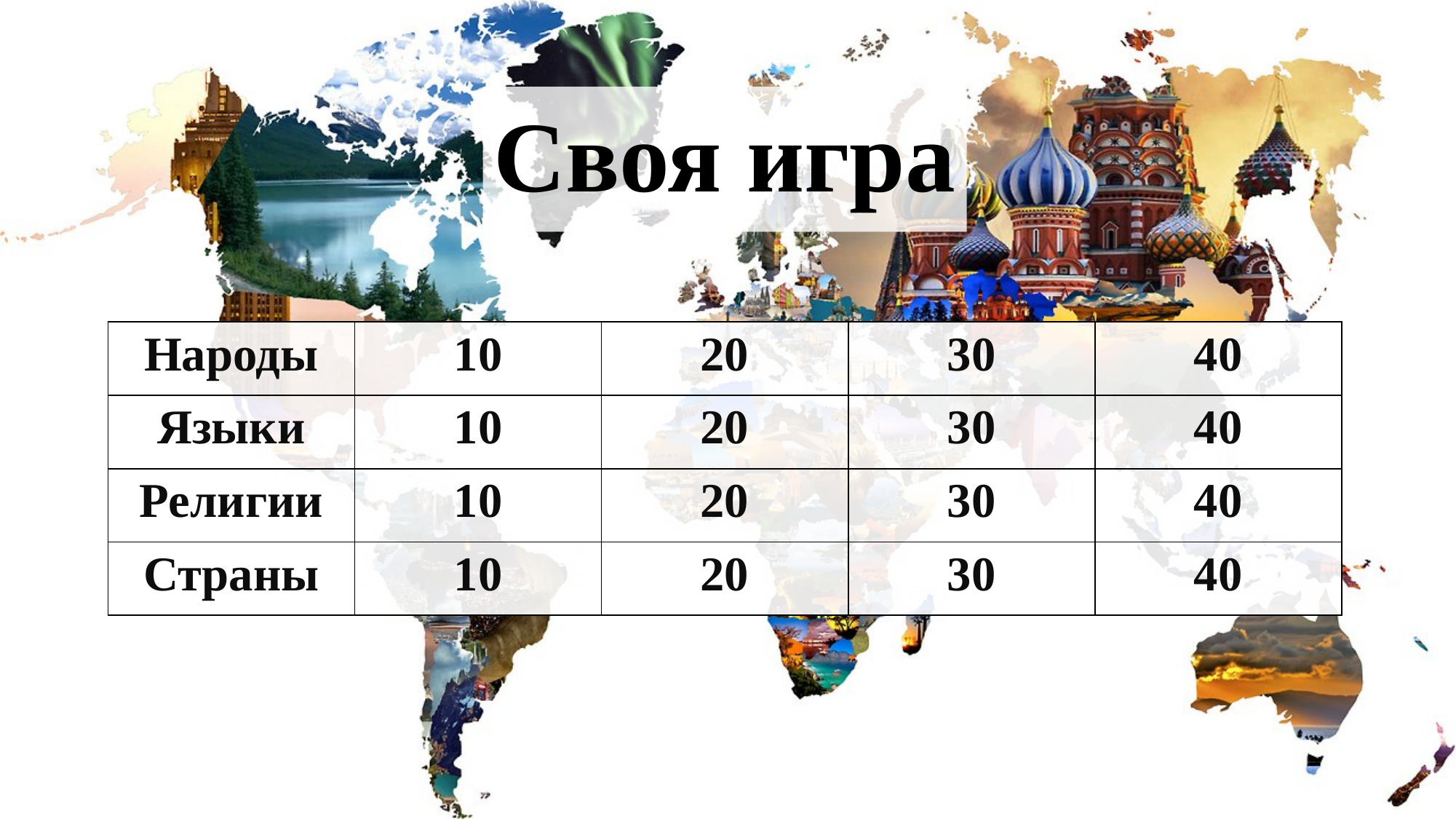

# Своя игра
| Народы | 10 | 20 | 30 | 40 |
| --- | --- | --- | --- | --- |
| Языки | 10 | 20 | 30 | 40 |
| Религии | 10 | 20 | 30 | 40 |
| Страны | 10 | 20 | 30 | 40 |